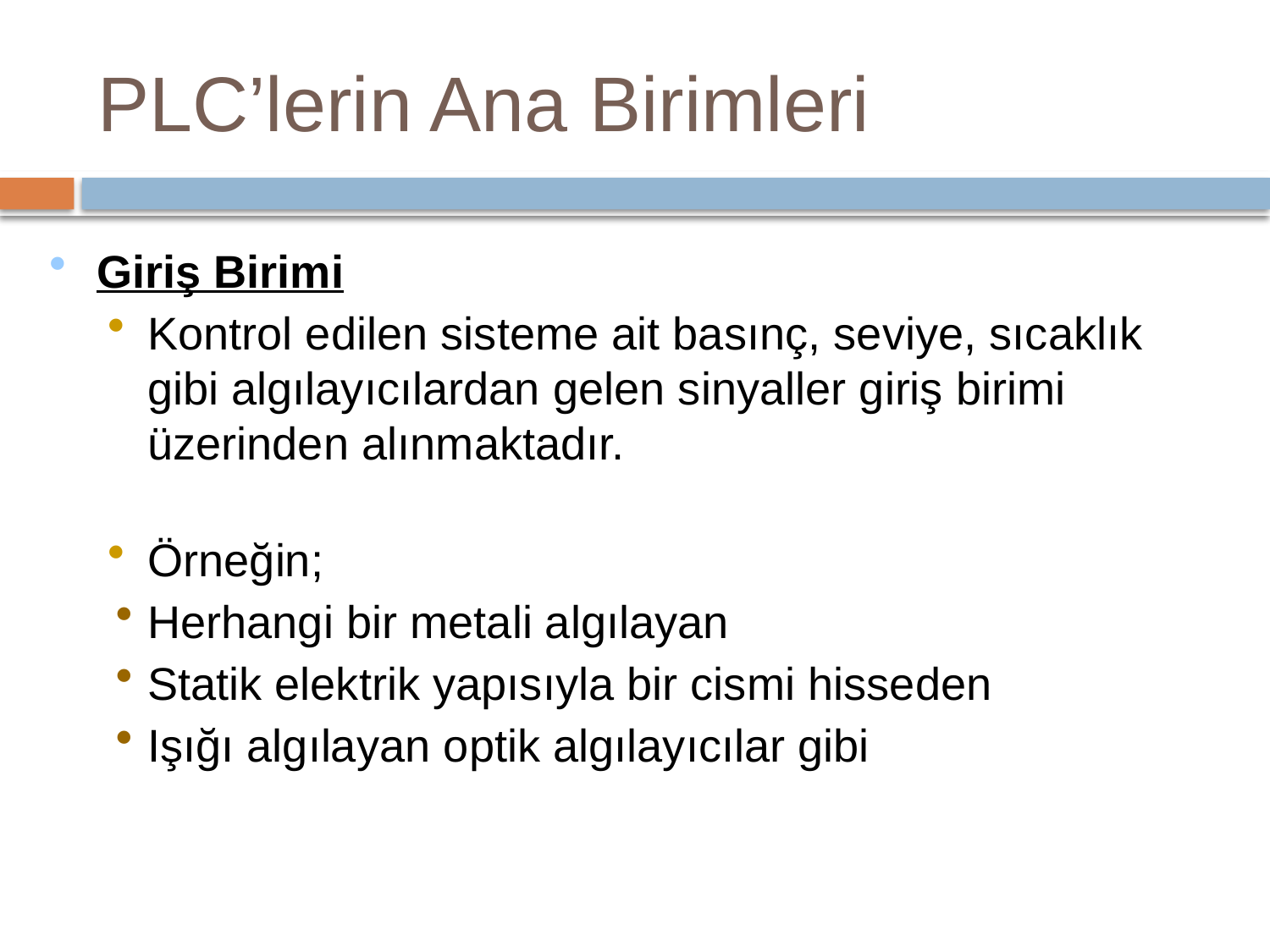

# PLC’lerin Ana Birimleri
Giriş Birimi
Kontrol edilen sisteme ait basınç, seviye, sıcaklık gibi algılayıcılardan gelen sinyaller giriş birimi üzerinden alınmaktadır.

Örneğin;
Herhangi bir metali algılayan
Statik elektrik yapısıyla bir cismi hisseden
Işığı algılayan optik algılayıcılar gibi